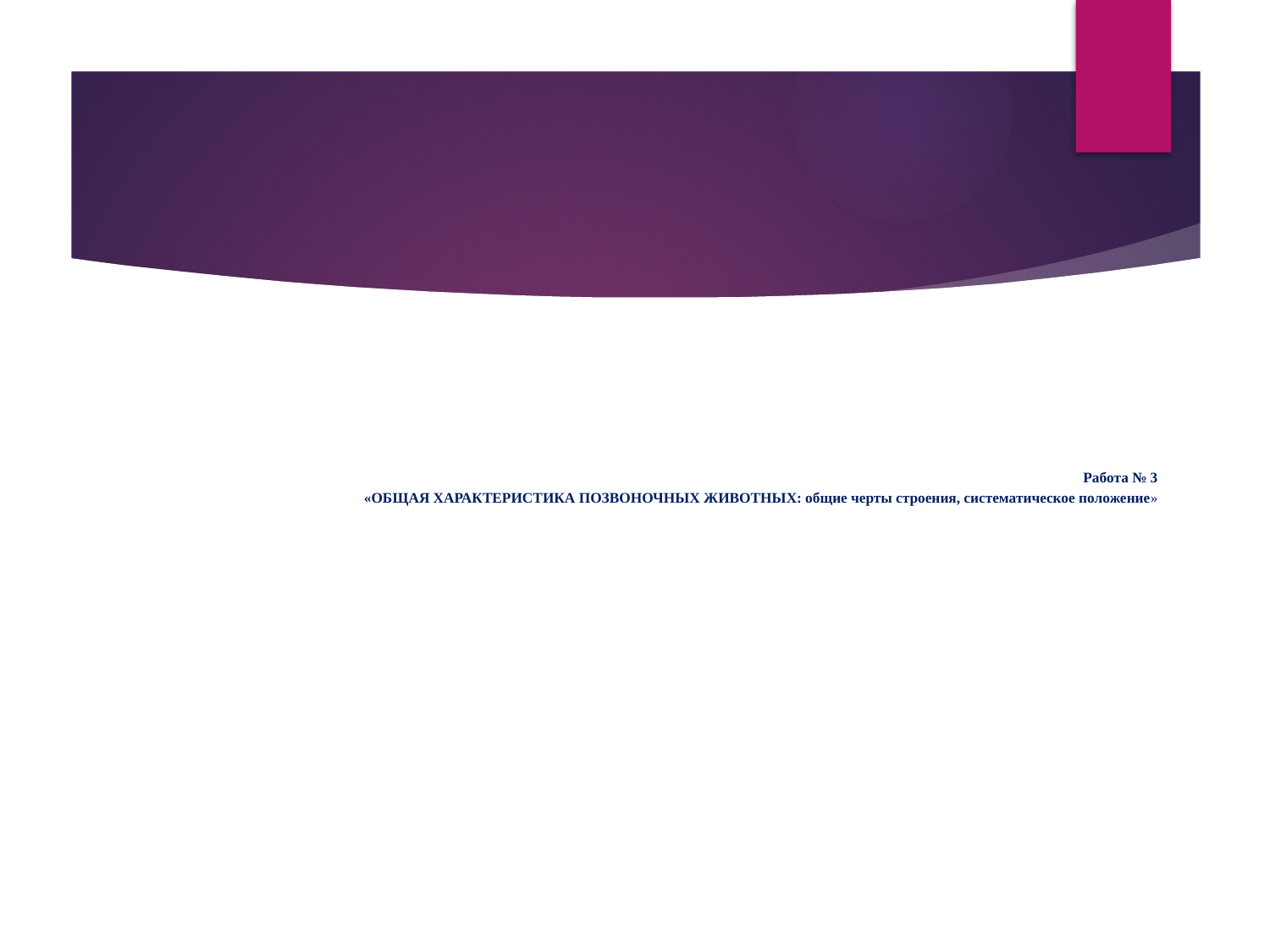

# Работа № 3 «ОБЩАЯ ХАРАКТЕРИСТИКА ПОЗВОНОЧНЫХ ЖИВОТНЫХ: общие черты строения, систематическое положение»